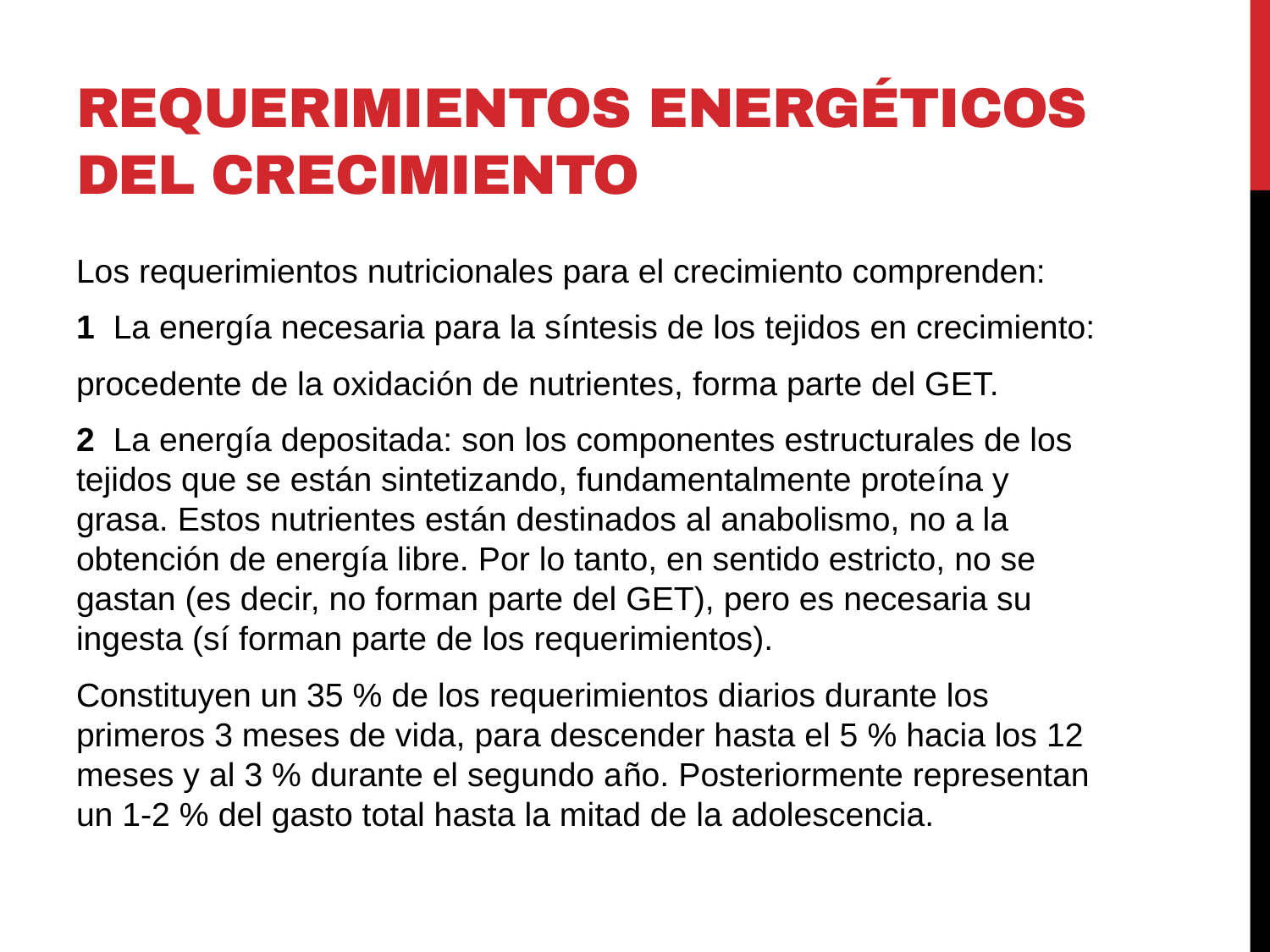

# Requerimientos energéticos del crecimiento
Los requerimientos nutricionales para el crecimiento comprenden:
1  La energía necesaria para la síntesis de los tejidos en crecimiento:
procedente de la oxidación de nutrientes, forma parte del GET.
2  La energía depositada: son los componentes estructurales de los tejidos que se están sintetizando, fundamentalmente proteína y grasa. Estos nutrientes están destinados al anabolismo, no a la obtención de energía libre. Por lo tanto, en sentido estricto, no se gastan (es decir, no forman parte del GET), pero es necesaria su ingesta (sí forman parte de los requerimientos).
Constituyen un 35 % de los requerimientos diarios durante los primeros 3 meses de vida, para descender hasta el 5 % hacia los 12 meses y al 3 % durante el segundo año. Posteriormente representan un 1-2 % del gasto total hasta la mitad de la adolescencia.